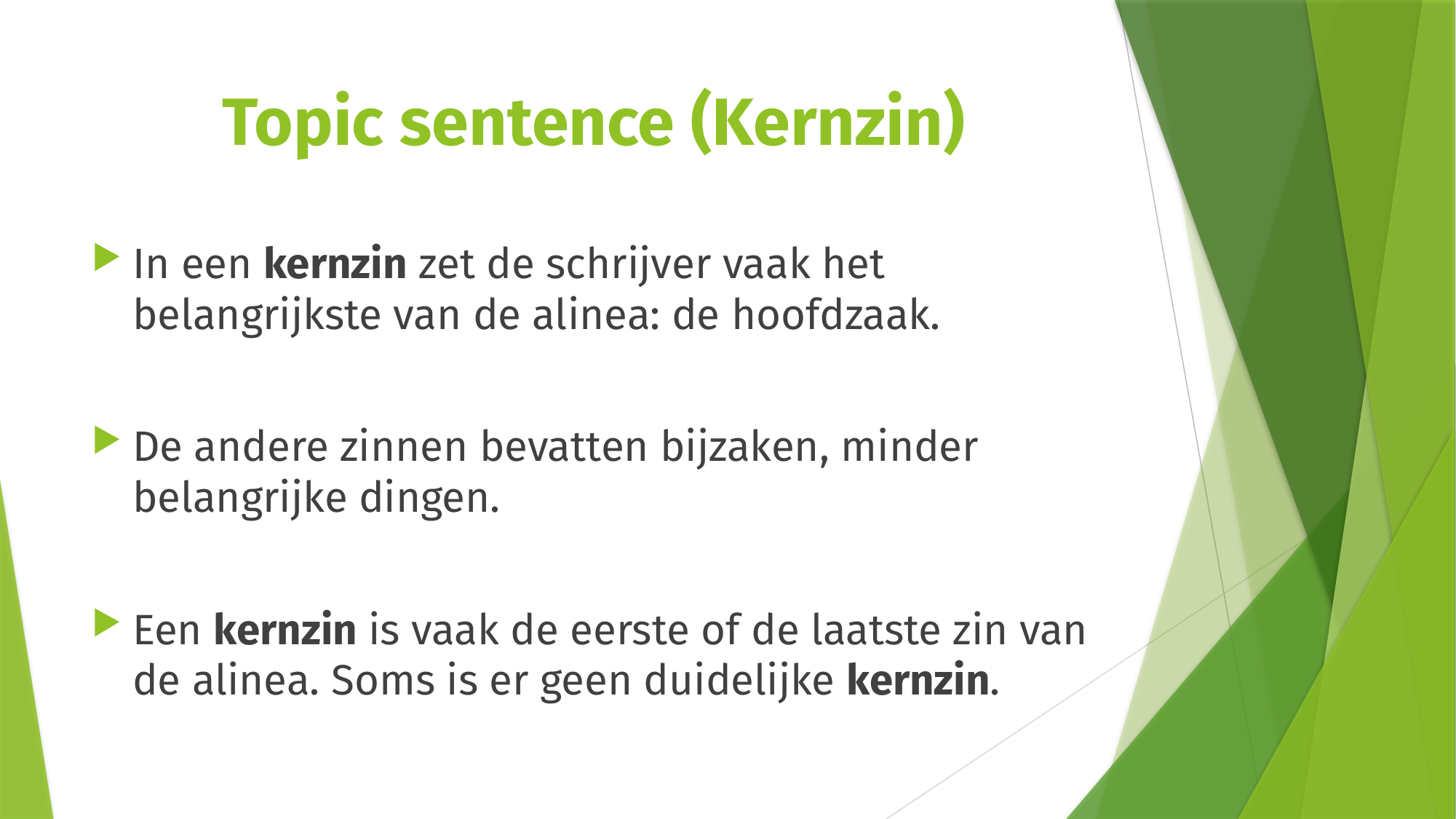

# Topic sentence (Kernzin)
In een kernzin zet de schrijver vaak het belangrijkste van de alinea: de hoofdzaak.

De andere zinnen bevatten bijzaken, minder belangrijke dingen.

Een kernzin is vaak de eerste of de laatste zin van de alinea. Soms is er geen duidelijke kernzin.